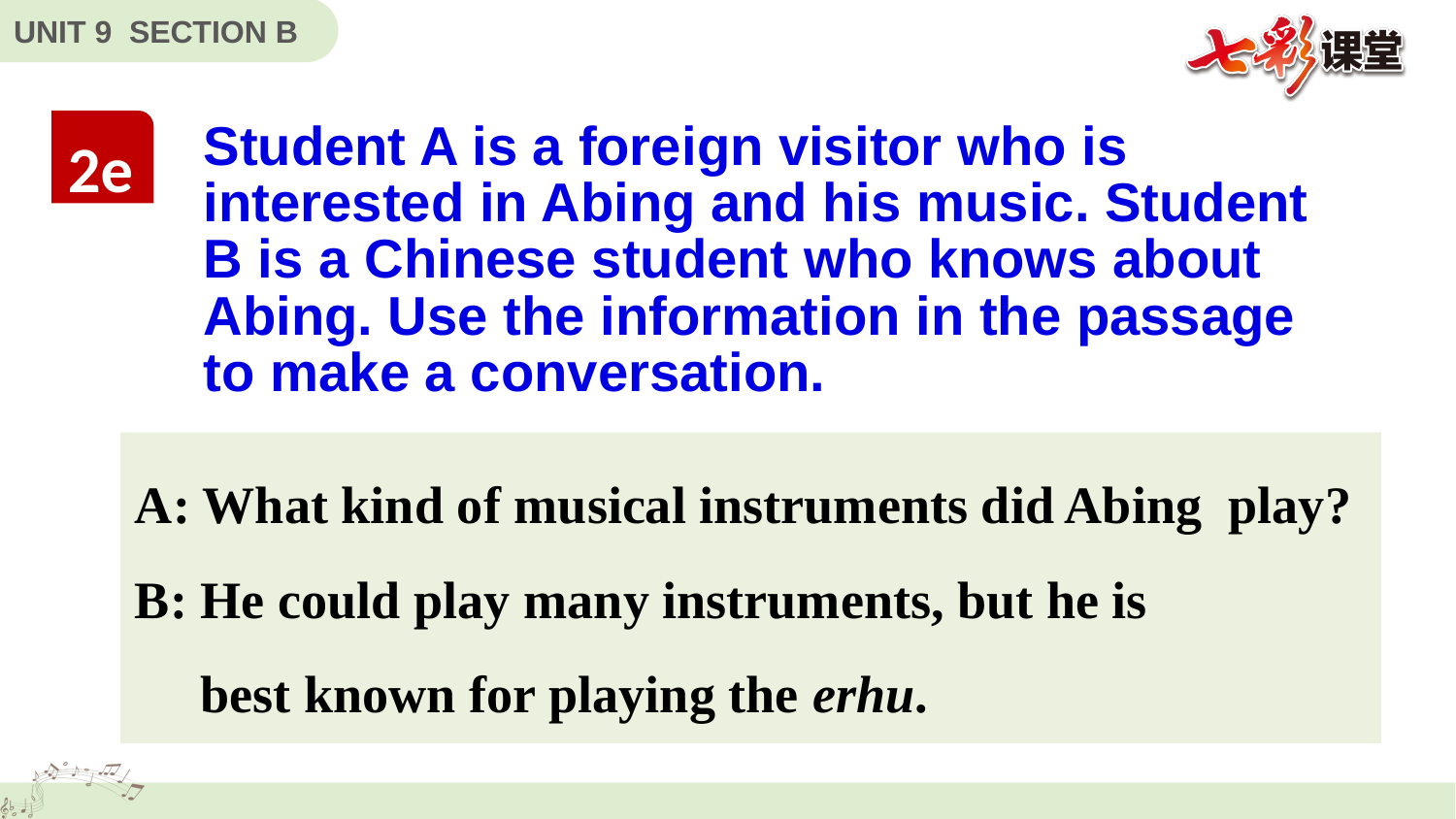

Student A is a foreign visitor who is interested in Abing and his music. Student B is a Chinese student who knows about Abing. Use the information in the passage to make a conversation.
2e
A: What kind of musical instruments did Abing  play?
B: He could play many instruments, but he is
     best known for playing the erhu.